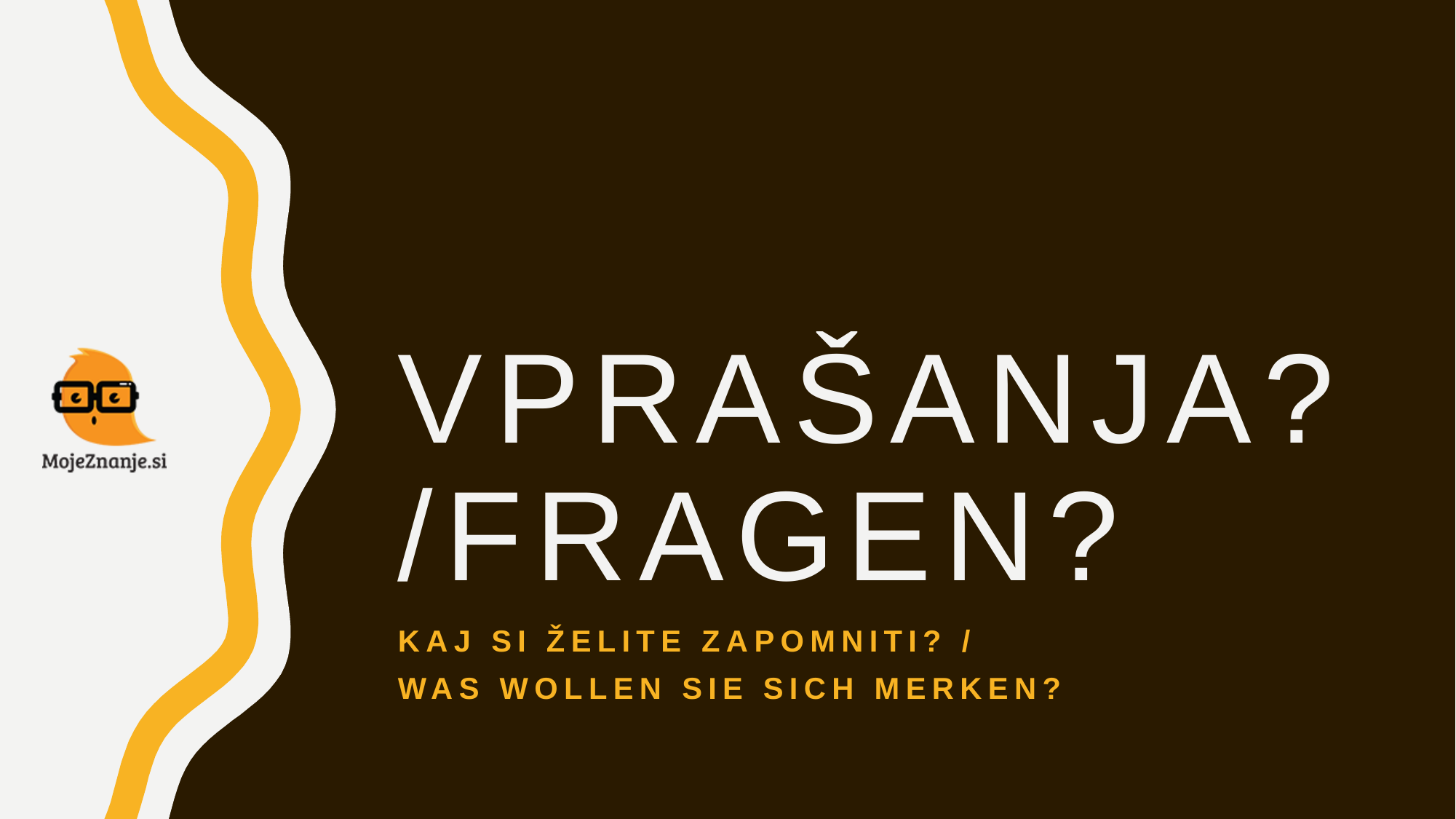

# Vprašanja?/fragen?
Kaj si želite zapomniti? /
Was wollen sie sich merken?